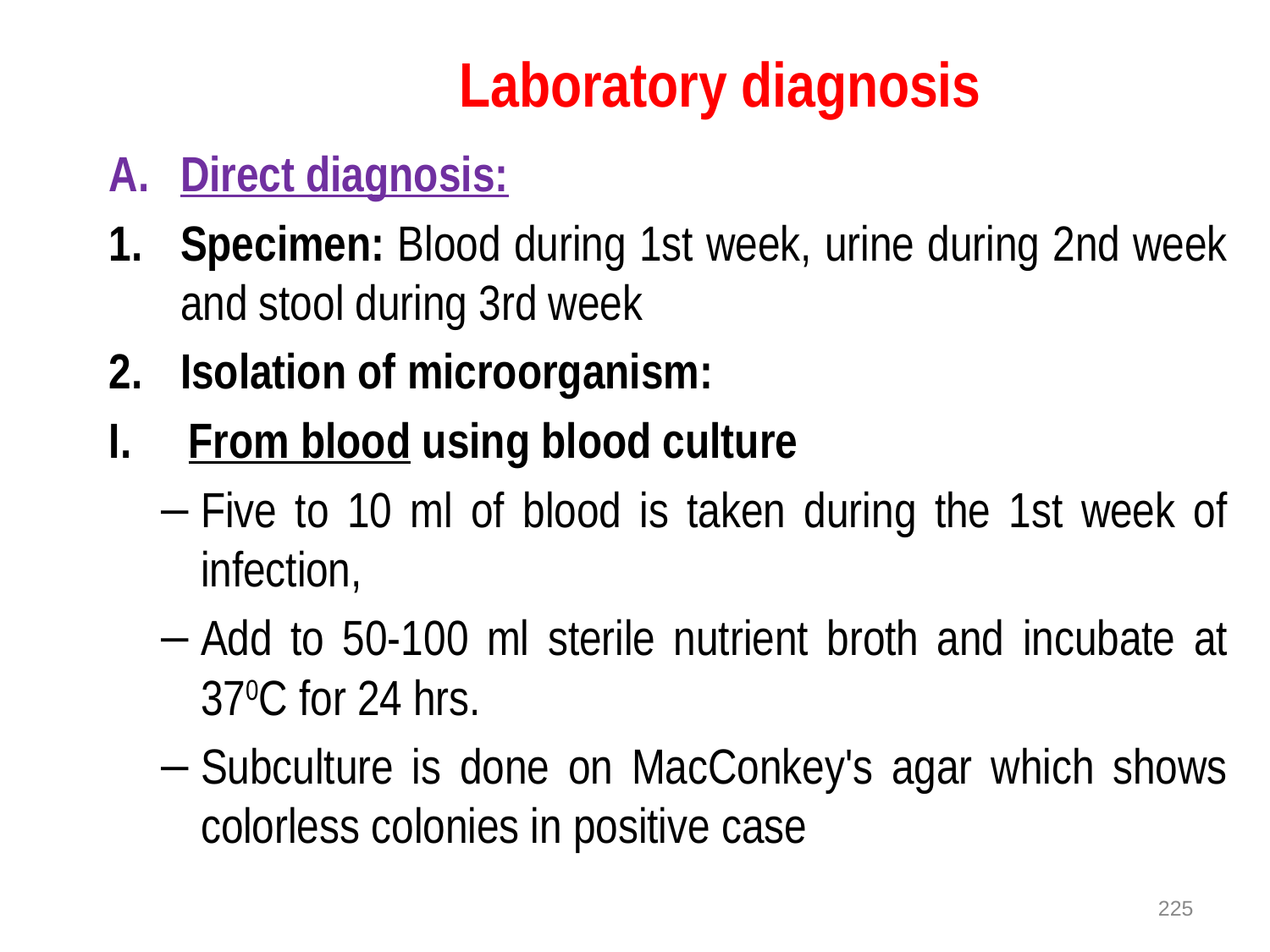

# Laboratory diagnosis
Direct diagnosis:
Specimen: Blood during 1st week, urine during 2nd week and stool during 3rd week
Isolation of microorganism:
From blood using blood culture
Five to 10 ml of blood is taken during the 1st week of infection,
Add to 50-100 ml sterile nutrient broth and incubate at 370C for 24 hrs.
Subculture is done on MacConkey's agar which shows colorless colonies in positive case

225